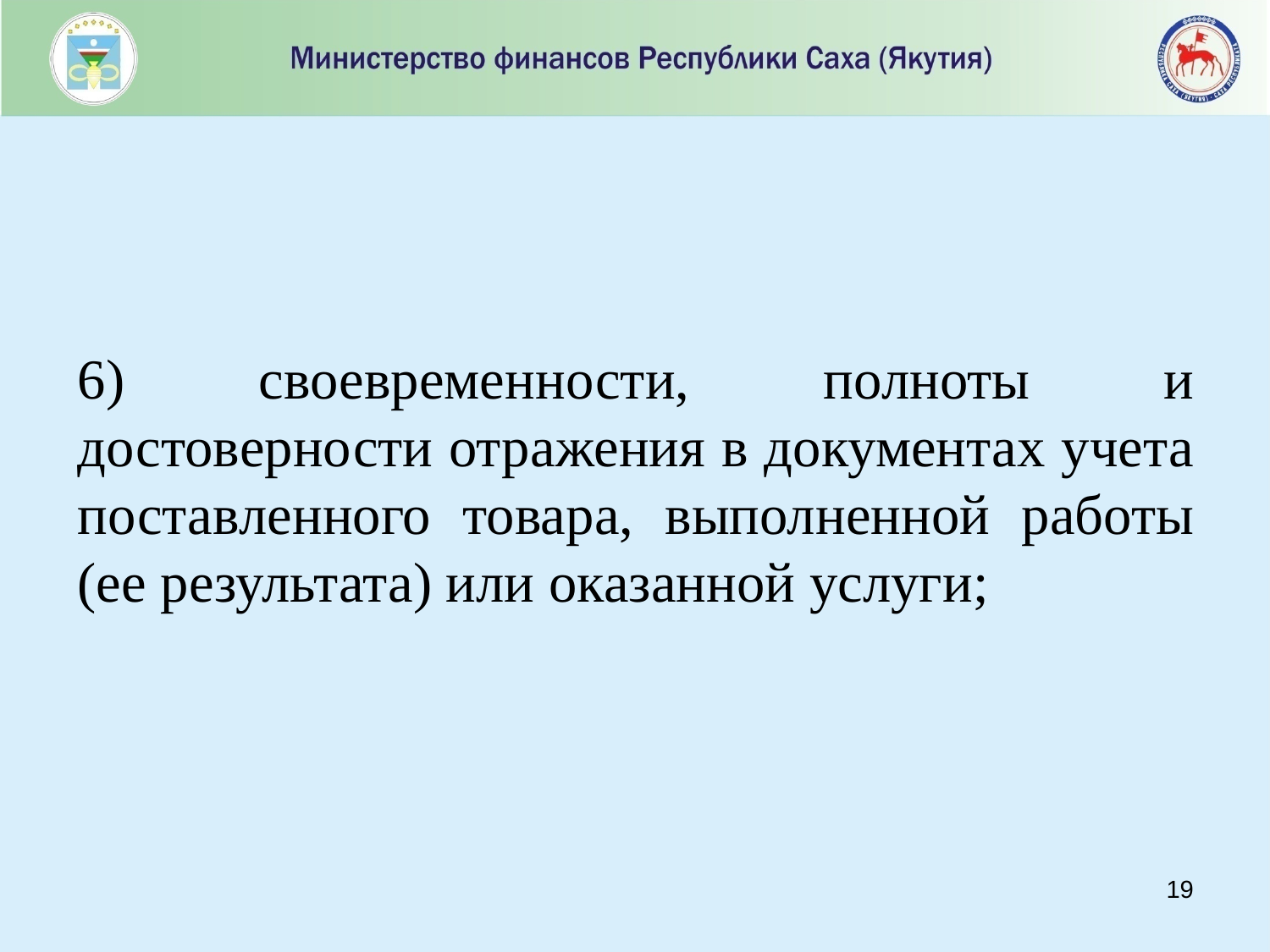

#
6) своевременности, полноты и достоверности отражения в документах учета поставленного товара, выполненной работы (ее результата) или оказанной услуги;

19